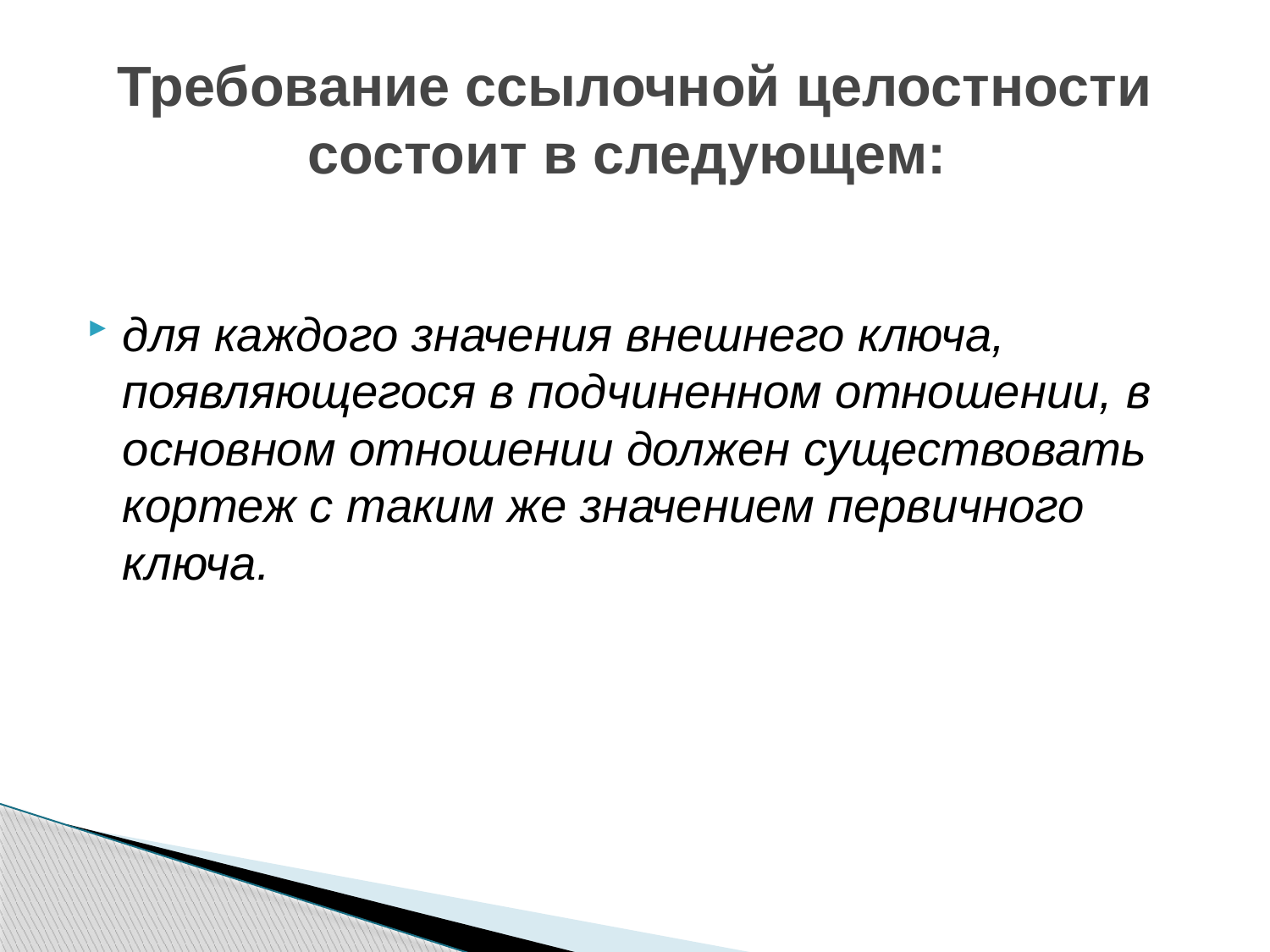

# Требование ссылочной целостности состоит в следующем:
для каждого значения внешнего ключа, появляющегося в подчиненном отношении, в основном отношении должен существовать кортеж с таким же значением первичного ключа.